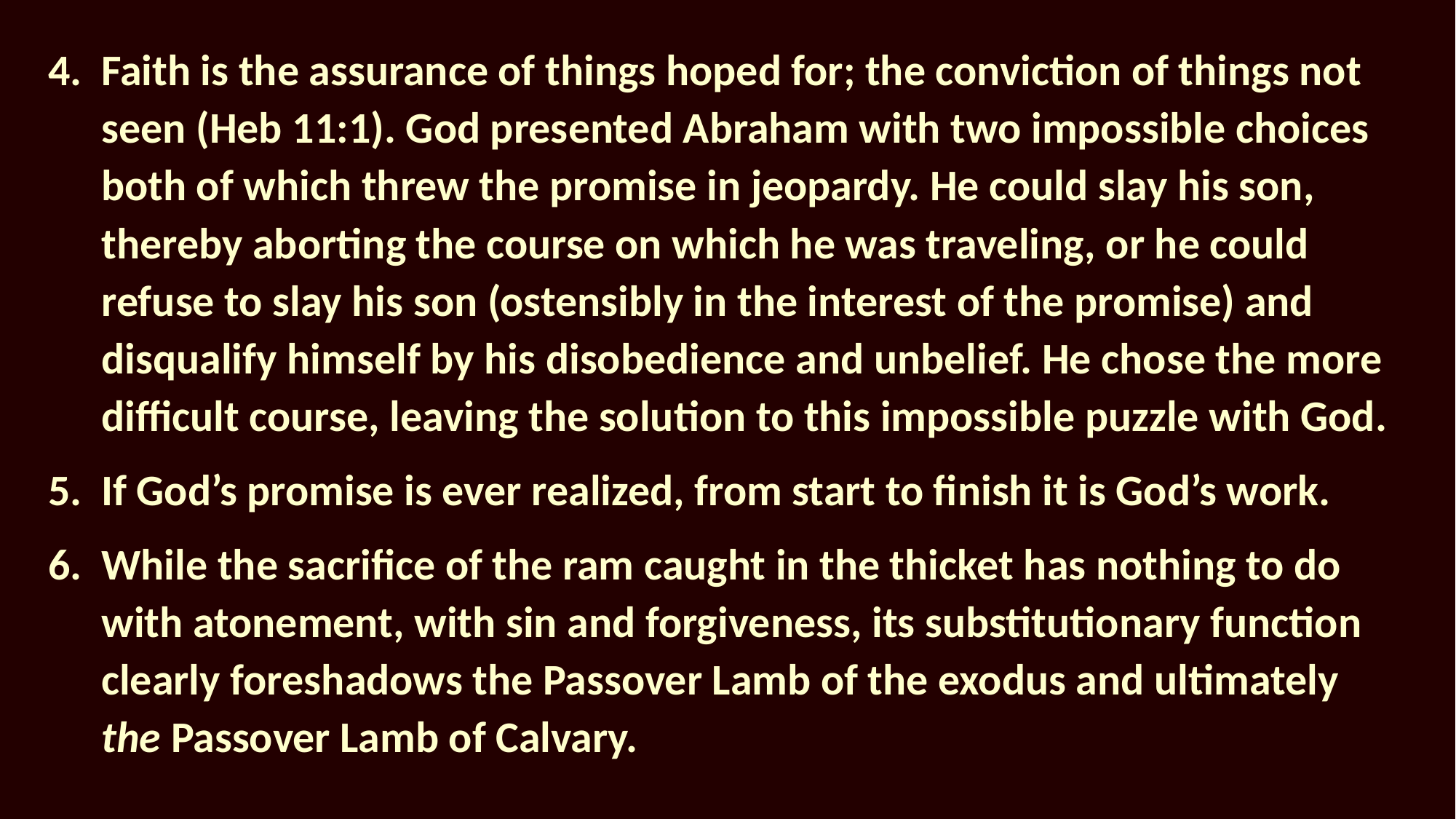

Faith is the assurance of things hoped for; the conviction of things not seen (Heb 11:1). God presented Abraham with two impossible choices both of which threw the promise in jeopardy. He could slay his son, thereby aborting the course on which he was traveling, or he could refuse to slay his son (ostensibly in the interest of the promise) and disqualify himself by his disobedience and unbelief. He chose the more difficult course, leaving the solution to this impossible puzzle with God.
If God’s promise is ever realized, from start to finish it is God’s work.
While the sacrifice of the ram caught in the thicket has nothing to do with atonement, with sin and forgiveness, its substitutionary function clearly foreshadows the Passover Lamb of the exodus and ultimately the Passover Lamb of Calvary.